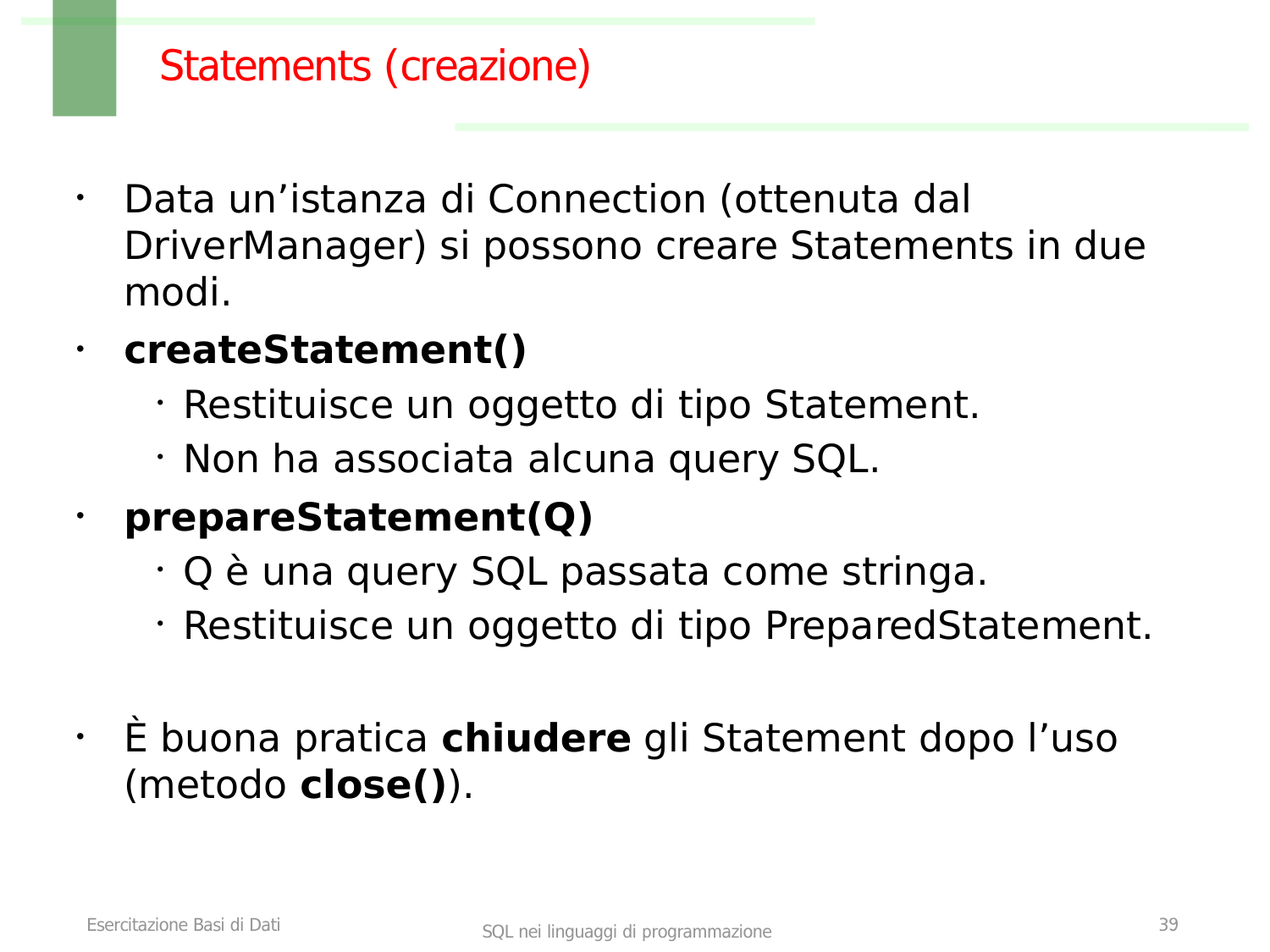

# Statements (creazione)
Data un’istanza di Connection (ottenuta dal DriverManager) si possono creare Statements in due modi.
createStatement()
Restituisce un oggetto di tipo Statement.
Non ha associata alcuna query SQL.
prepareStatement(Q)
Q è una query SQL passata come stringa.
Restituisce un oggetto di tipo PreparedStatement.

È buona pratica chiudere gli Statement dopo l’uso (metodo close()).
SQL nei linguaggi di programmazione